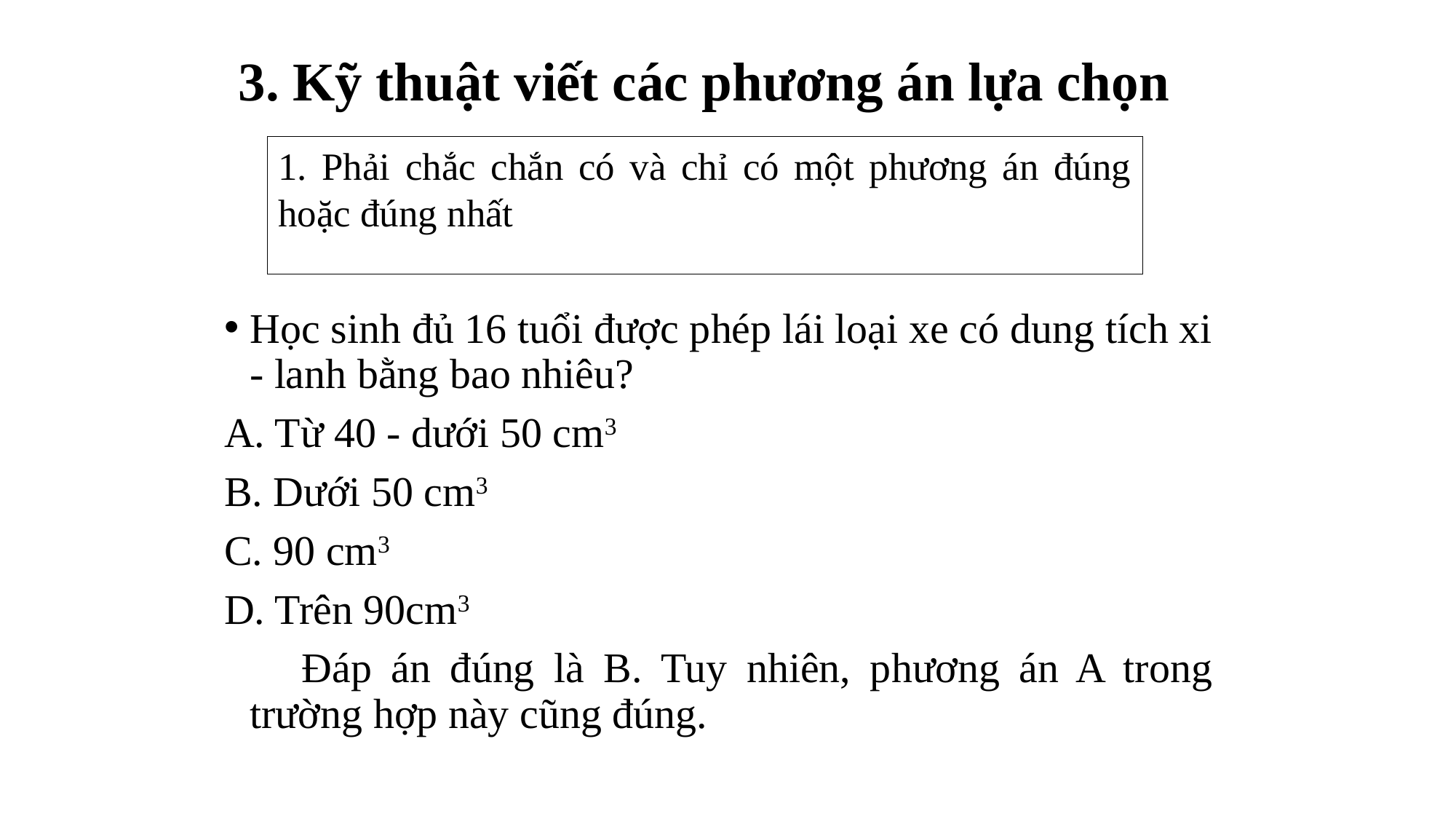

# 3. Kỹ thuật viết các phương án lựa chọn
1. Phải chắc chắn có và chỉ có một phương án đúng hoặc đúng nhất
Học sinh đủ 16 tuổi được phép lái loại xe có dung tích xi - lanh bằng bao nhiêu?
A. Từ 40 - dưới 50 cm3
B. Dưới 50 cm3
C. 90 cm3
D. Trên 90cm3
    Đáp án đúng là B. Tuy nhiên, phương án A trong trường hợp này cũng đúng.